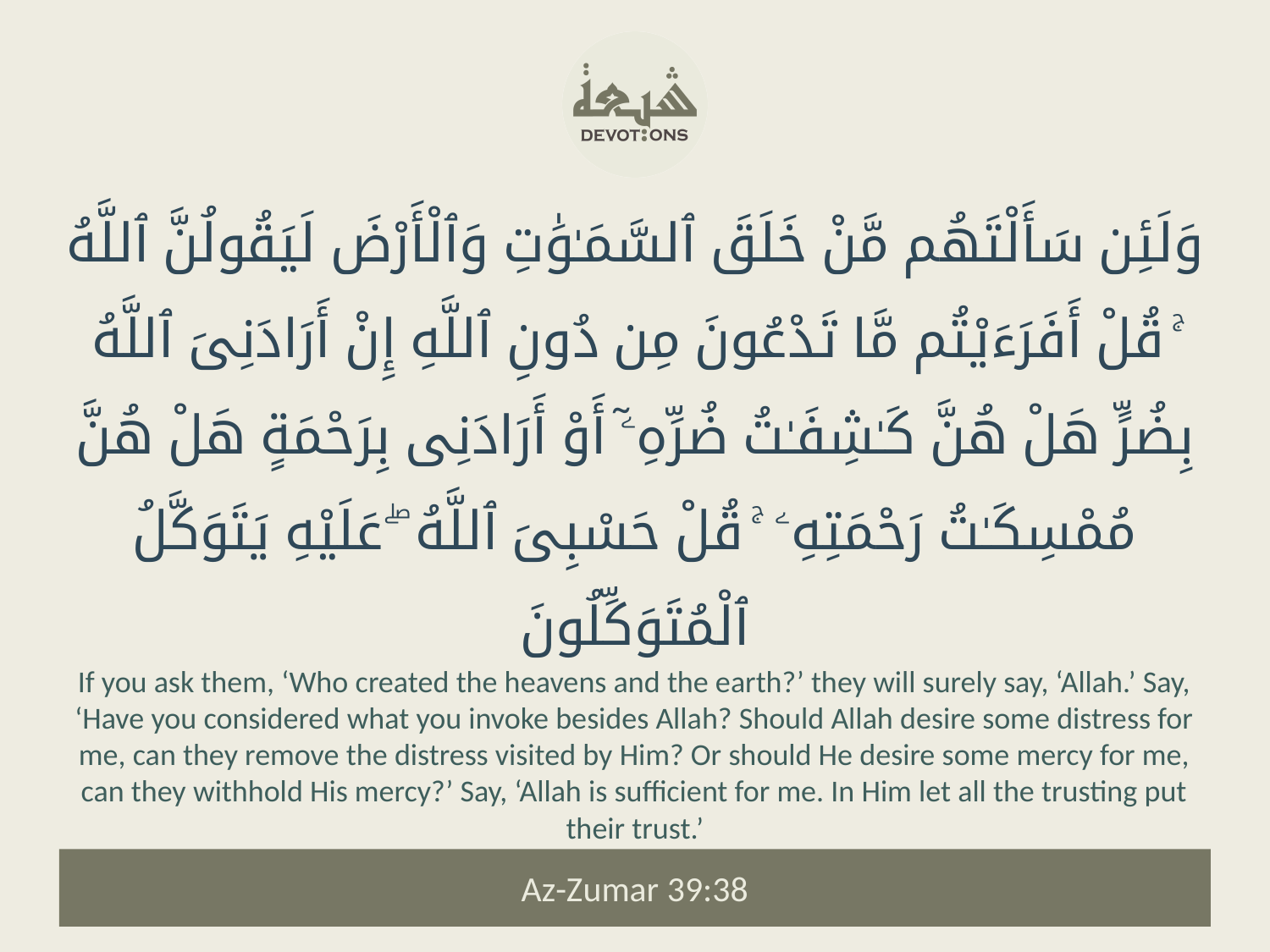

وَلَئِن سَأَلْتَهُم مَّنْ خَلَقَ ٱلسَّمَـٰوَٰتِ وَٱلْأَرْضَ لَيَقُولُنَّ ٱللَّهُ ۚ قُلْ أَفَرَءَيْتُم مَّا تَدْعُونَ مِن دُونِ ٱللَّهِ إِنْ أَرَادَنِىَ ٱللَّهُ بِضُرٍّ هَلْ هُنَّ كَـٰشِفَـٰتُ ضُرِّهِۦٓ أَوْ أَرَادَنِى بِرَحْمَةٍ هَلْ هُنَّ مُمْسِكَـٰتُ رَحْمَتِهِۦ ۚ قُلْ حَسْبِىَ ٱللَّهُ ۖ عَلَيْهِ يَتَوَكَّلُ ٱلْمُتَوَكِّلُونَ
If you ask them, ‘Who created the heavens and the earth?’ they will surely say, ‘Allah.’ Say, ‘Have you considered what you invoke besides Allah? Should Allah desire some distress for me, can they remove the distress visited by Him? Or should He desire some mercy for me, can they withhold His mercy?’ Say, ‘Allah is sufficient for me. In Him let all the trusting put their trust.’
Az-Zumar 39:38